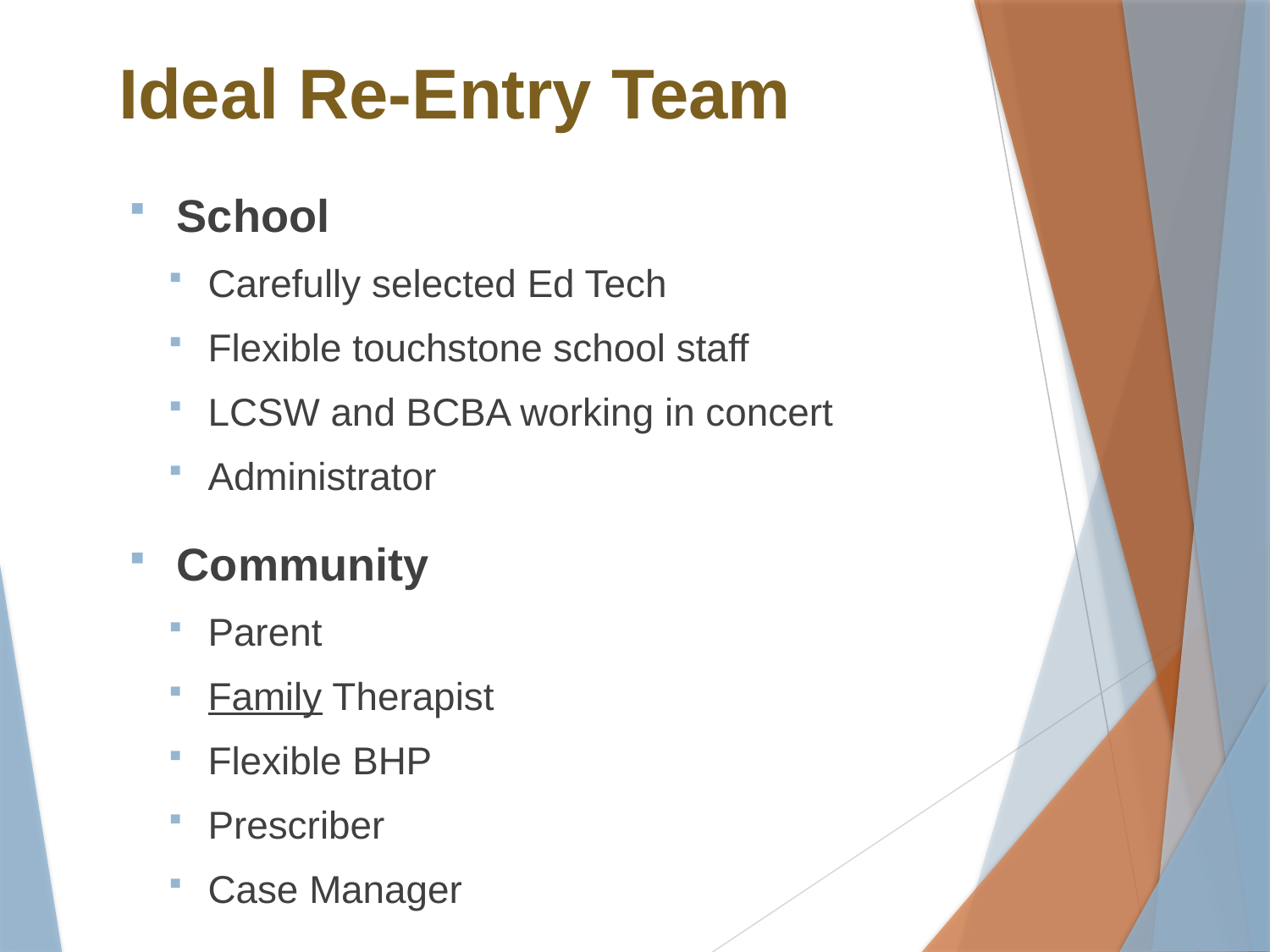

# Ideal Re-Entry Team
School
Carefully selected Ed Tech
Flexible touchstone school staff
LCSW and BCBA working in concert
Administrator

Community
Parent
Family Therapist
Flexible BHP
Prescriber
Case Manager